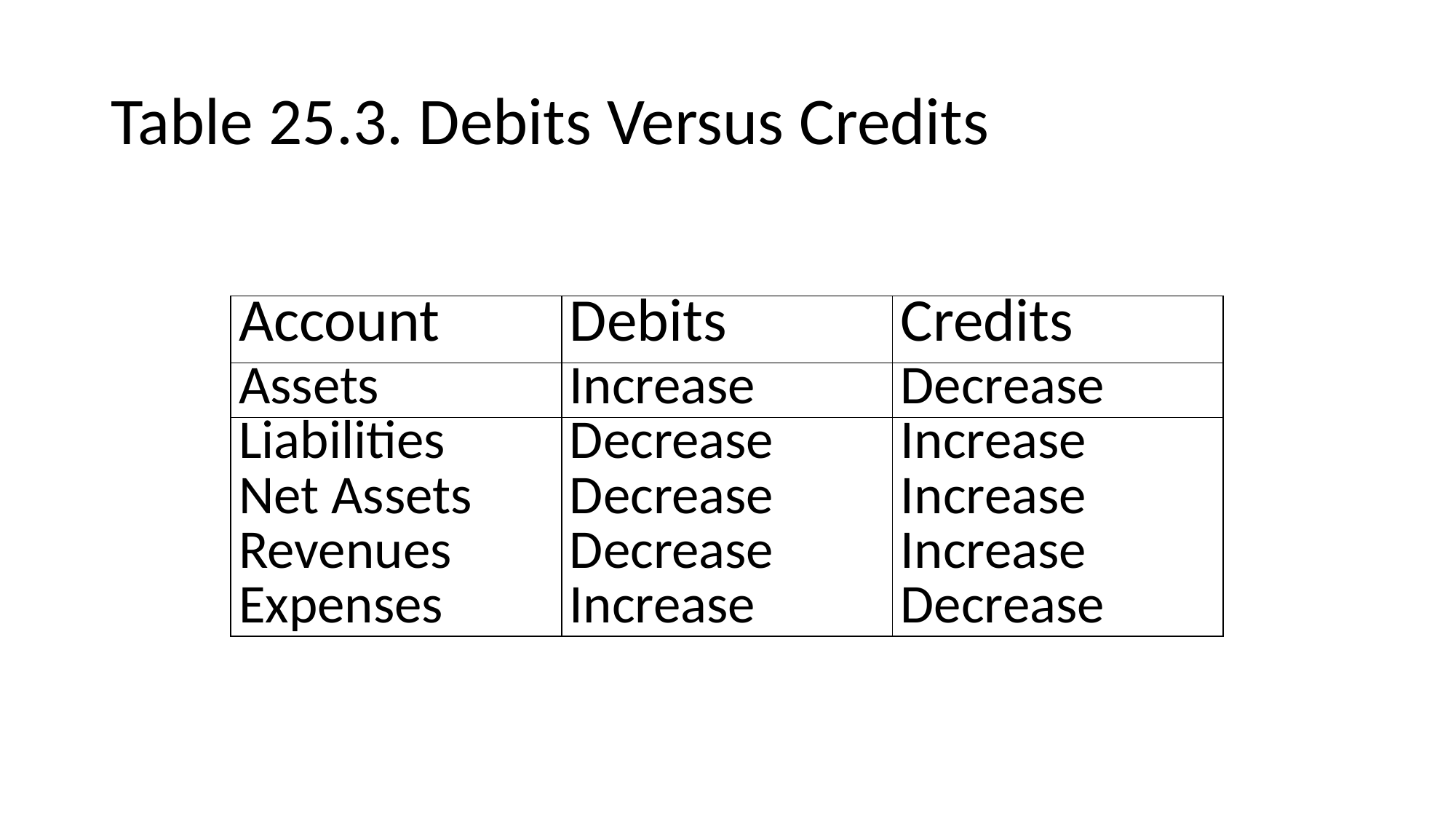

# Table 25.3. Debits Versus Credits
| Account | Debits | Credits |
| --- | --- | --- |
| Assets | Increase | Decrease |
| Liabilities | Decrease | Increase |
| Net Assets | Decrease | Increase |
| Revenues | Decrease | Increase |
| Expenses | Increase | Decrease |